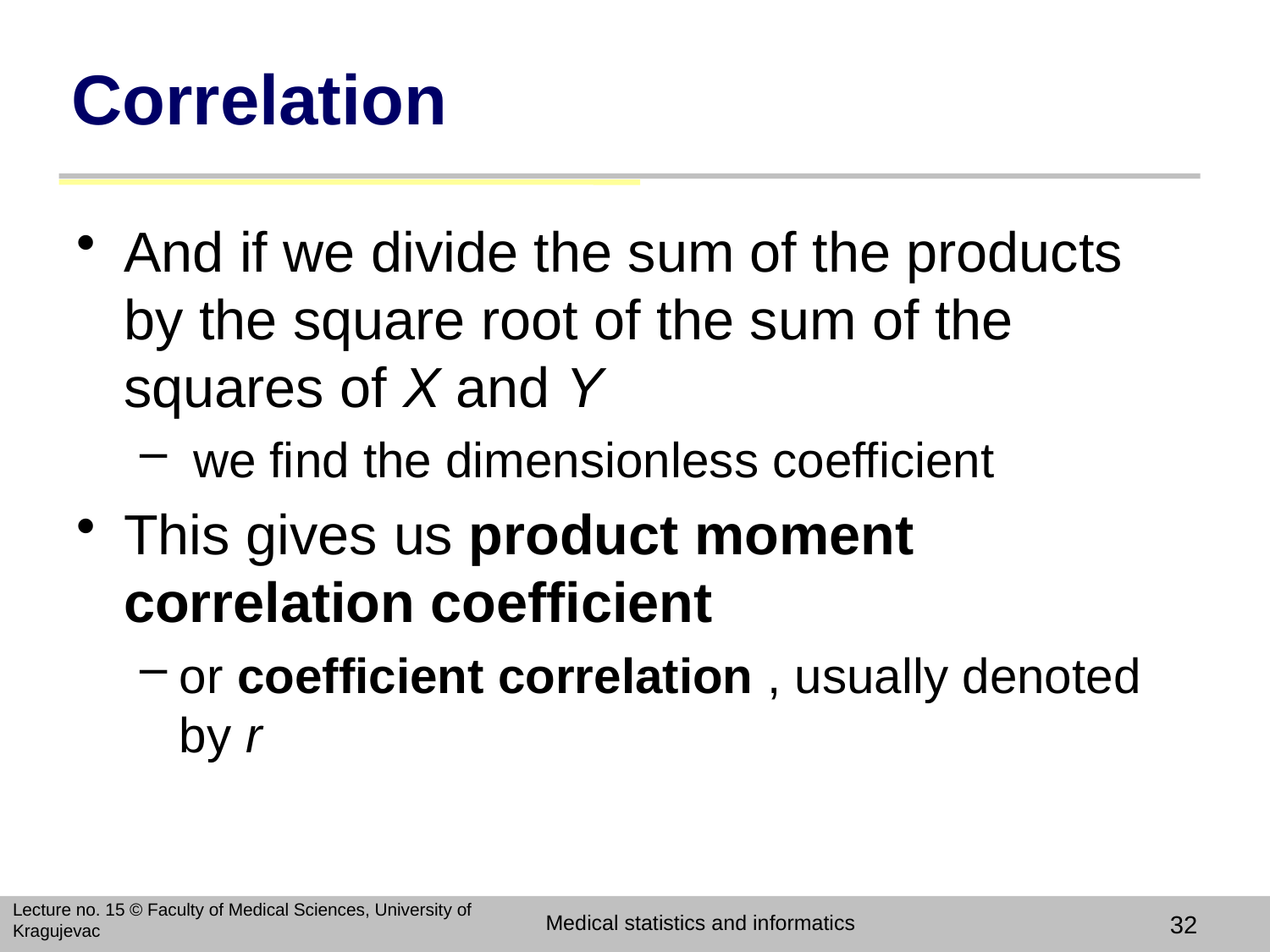

# Correlation
And if we divide the sum of the products by the square root of the sum of the squares of X and Y
 we find the dimensionless coefficient
This gives us product moment correlation coefficient
or coefficient correlation , usually denoted by r
Lecture no. 15 © Faculty of Medical Sciences, University of Kragujevac
Medical statistics and informatics
32